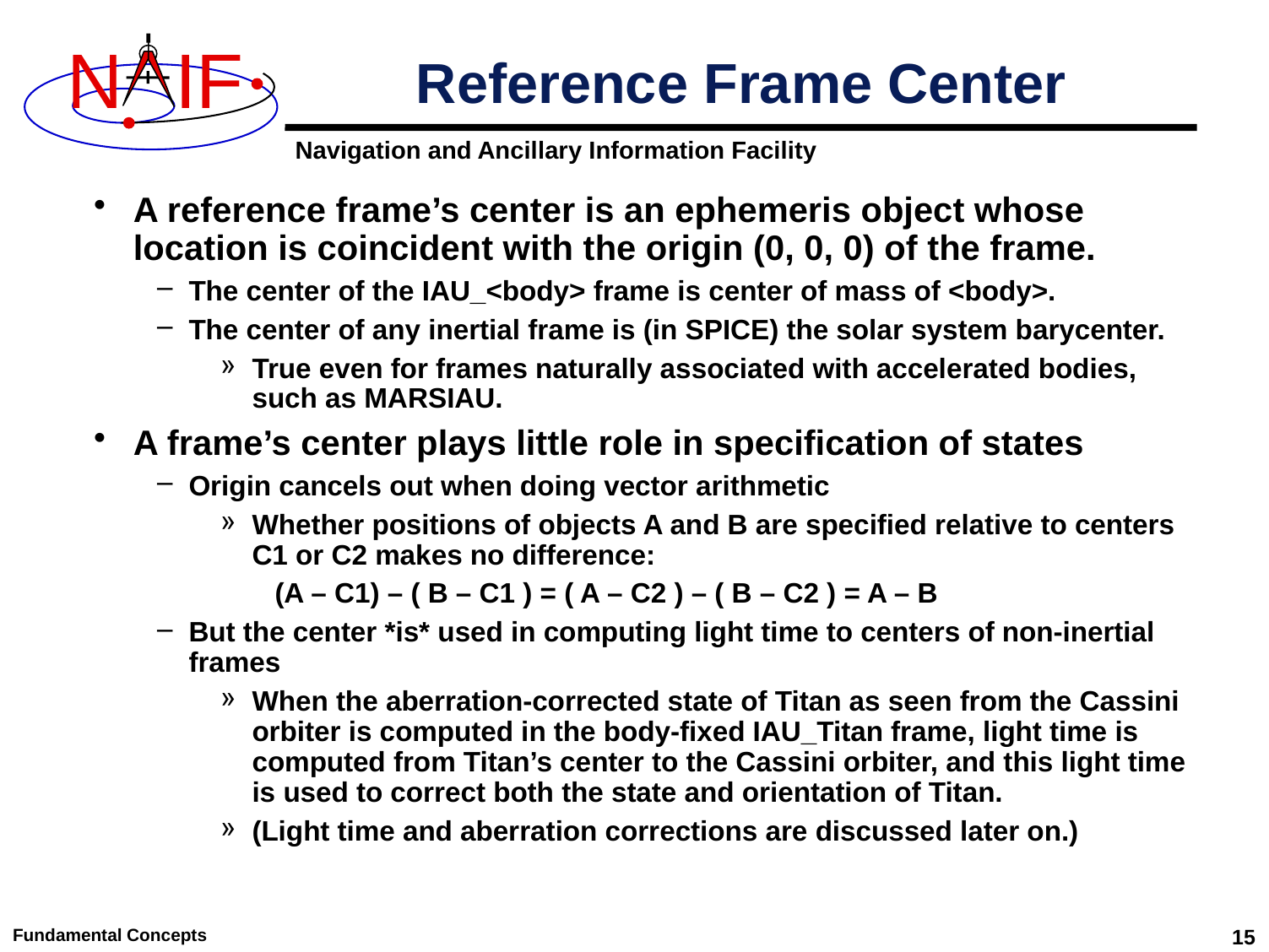

# Reference Frame Center
A reference frame’s center is an ephemeris object whose location is coincident with the origin (0, 0, 0) of the frame.
The center of the IAU_<body> frame is center of mass of <body>.
The center of any inertial frame is (in SPICE) the solar system barycenter.
True even for frames naturally associated with accelerated bodies, such as MARSIAU.
A frame’s center plays little role in specification of states
Origin cancels out when doing vector arithmetic
Whether positions of objects A and B are specified relative to centers C1 or C2 makes no difference:
       (A – C1) – ( B – C1 ) = ( A – C2 ) – ( B – C2 ) = A – B
But the center *is* used in computing light time to centers of non-inertial frames
When the aberration-corrected state of Titan as seen from the Cassini orbiter is computed in the body-fixed IAU_Titan frame, light time is computed from Titan’s center to the Cassini orbiter, and this light time is used to correct both the state and orientation of Titan.
(Light time and aberration corrections are discussed later on.)
Fundamental Concepts
15